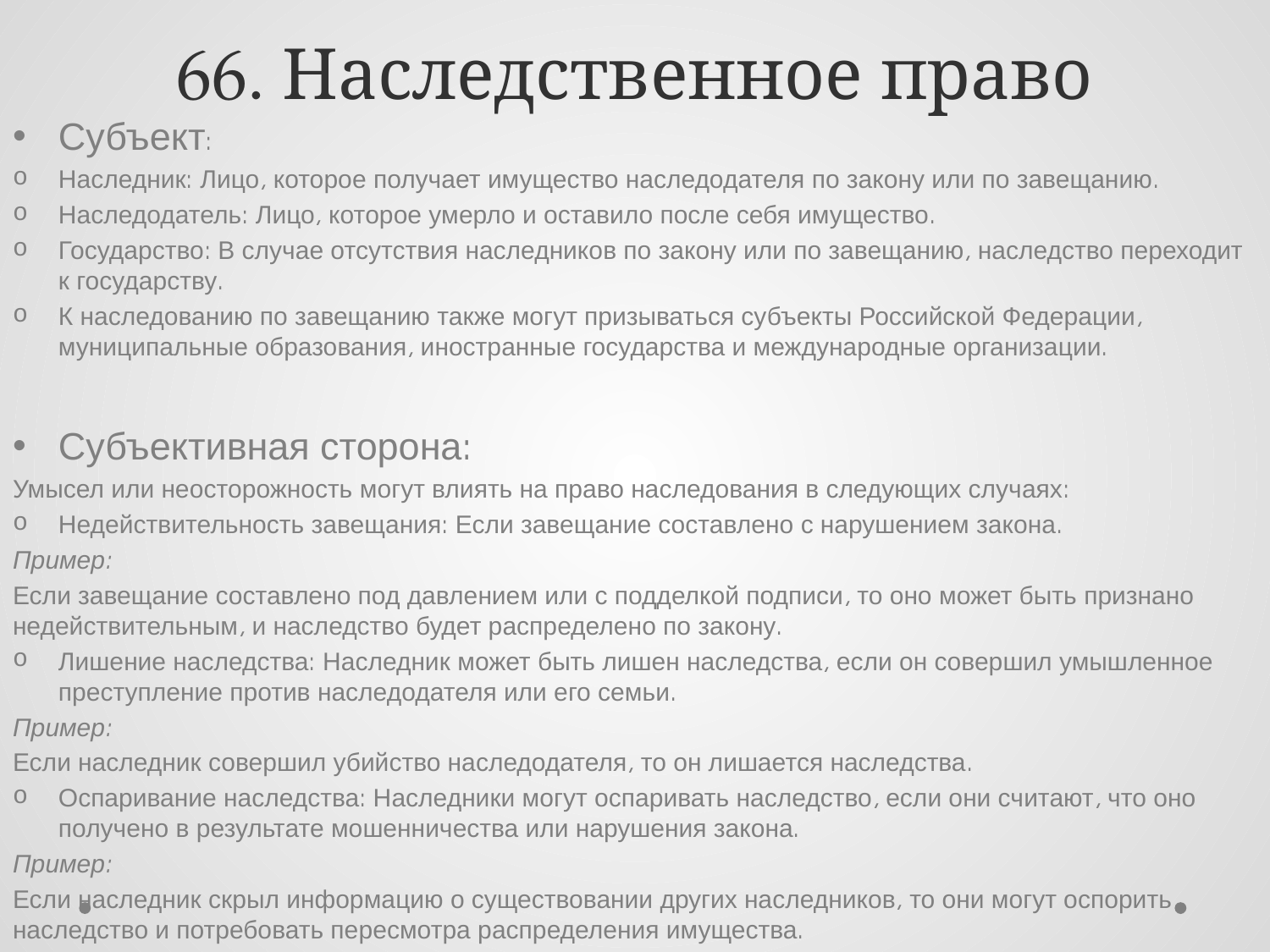

# 66. Наследственное право
Субъект:
Наследник: Лицо, которое получает имущество наследодателя по закону или по завещанию.
Наследодатель: Лицо, которое умерло и оставило после себя имущество.
Государство: В случае отсутствия наследников по закону или по завещанию, наследство переходит к государству.
К наследованию по завещанию также могут призываться субъекты Российской Федерации, муниципальные образования, иностранные государства и международные организации.

Субъективная сторона:
Умысел или неосторожность могут влиять на право наследования в следующих случаях:
Недействительность завещания: Если завещание составлено с нарушением закона.
Пример:
Если завещание составлено под давлением или с подделкой подписи, то оно может быть признано недействительным, и наследство будет распределено по закону.
Лишение наследства: Наследник может быть лишен наследства, если он совершил умышленное преступление против наследодателя или его семьи.
Пример:
Если наследник совершил убийство наследодателя, то он лишается наследства.
Оспаривание наследства: Наследники могут оспаривать наследство, если они считают, что оно получено в результате мошенничества или нарушения закона.
Пример:
Если наследник скрыл информацию о существовании других наследников, то они могут оспорить наследство и потребовать пересмотра распределения имущества.